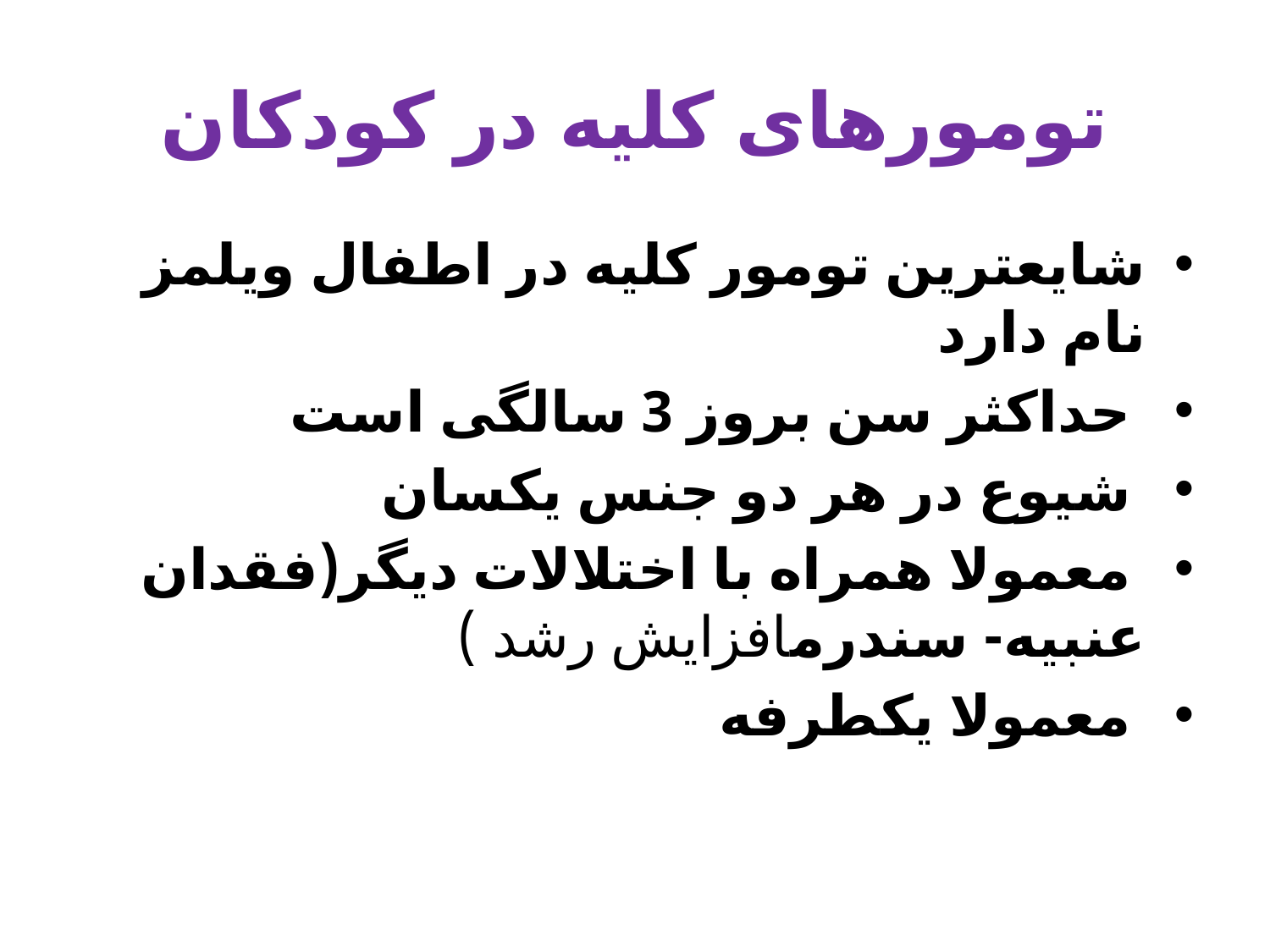

# تومورهای کلیه در کودکان
شایعترین تومور کلیه در اطفال ویلمز نام دارد
 حداکثر سن بروز 3 سالگی است
 شیوع در هر دو جنس یکسان
 معمولا همراه با اختلالات دیگر(فقدان عنبیه- سندرمافزایش رشد )
 معمولا یکطرفه